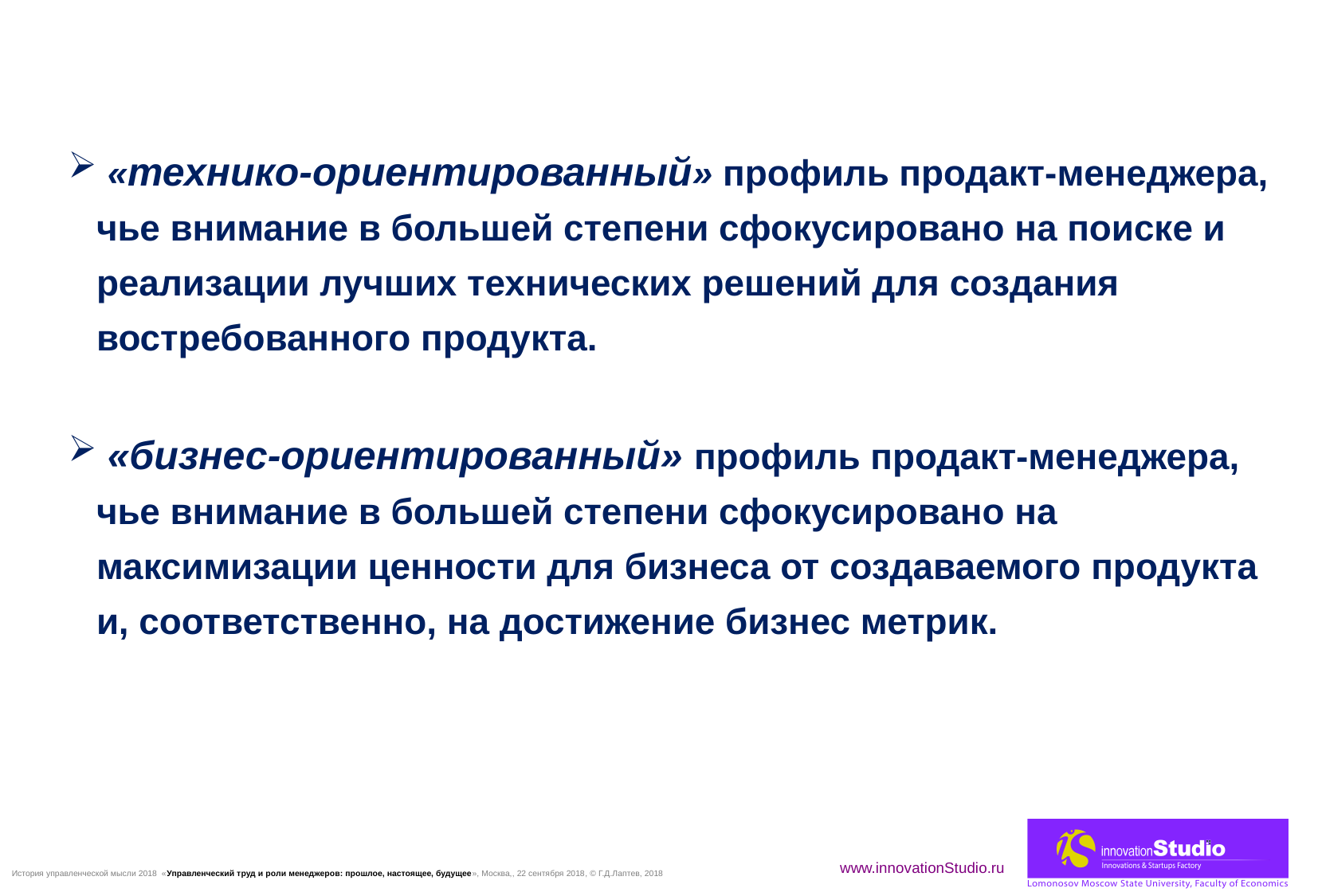

«технико-ориентированный» профиль продакт-менеджера, чье внимание в большей степени сфокусировано на поиске и реализации лучших технических решений для создания востребованного продукта.
 «бизнес-ориентированный» профиль продакт-менеджера, чье внимание в большей степени сфокусировано на максимизации ценности для бизнеса от создаваемого продукта и, соответственно, на достижение бизнес метрик.